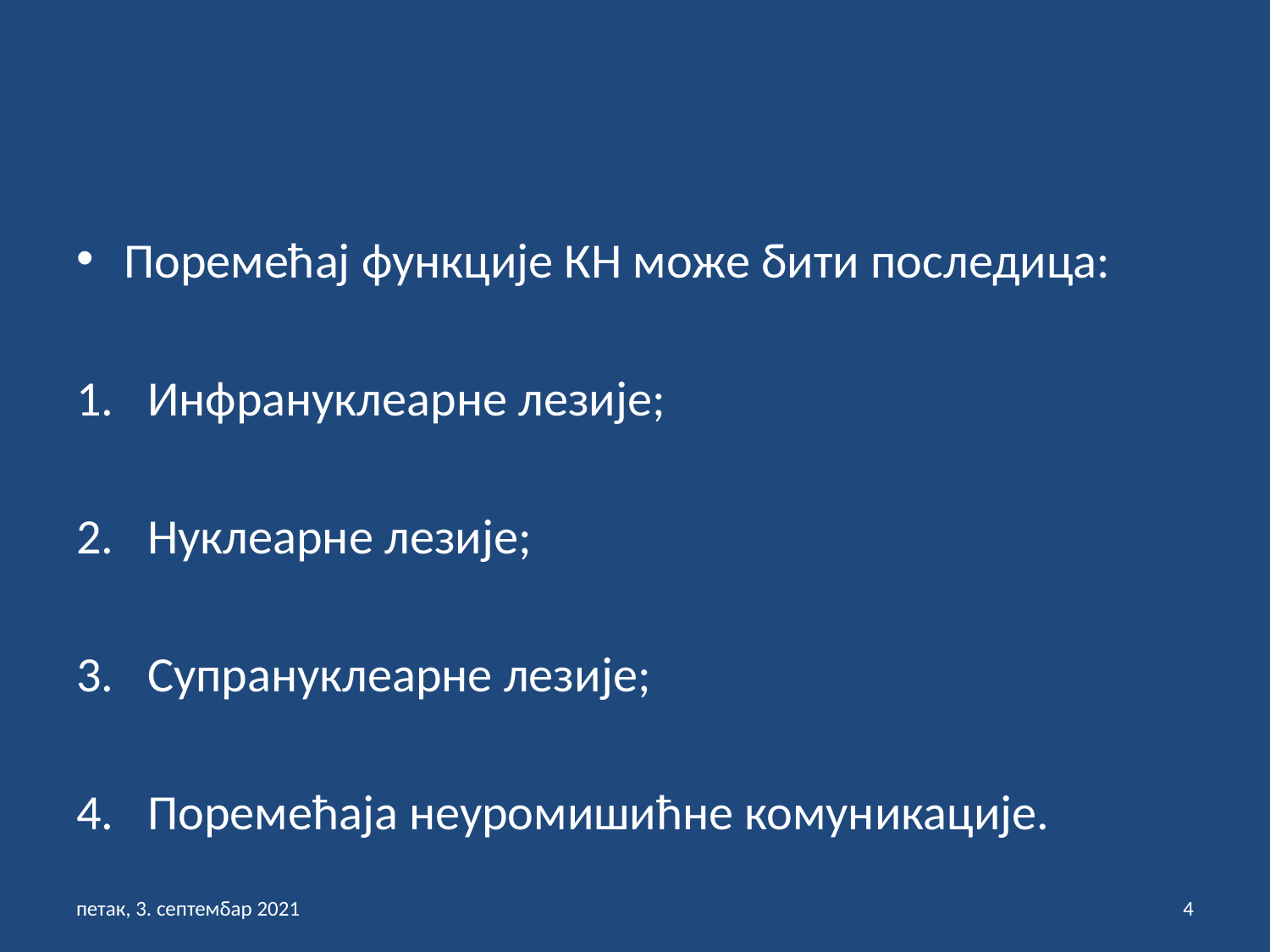

Поремећај функције КН може бити последица:

Инфрануклеарне лезије;

Нуклеарне лезије;

Супрануклеарне лезије;

Поремећаја неуромишићне комуникације.
петак, 3. септембар 2021
4